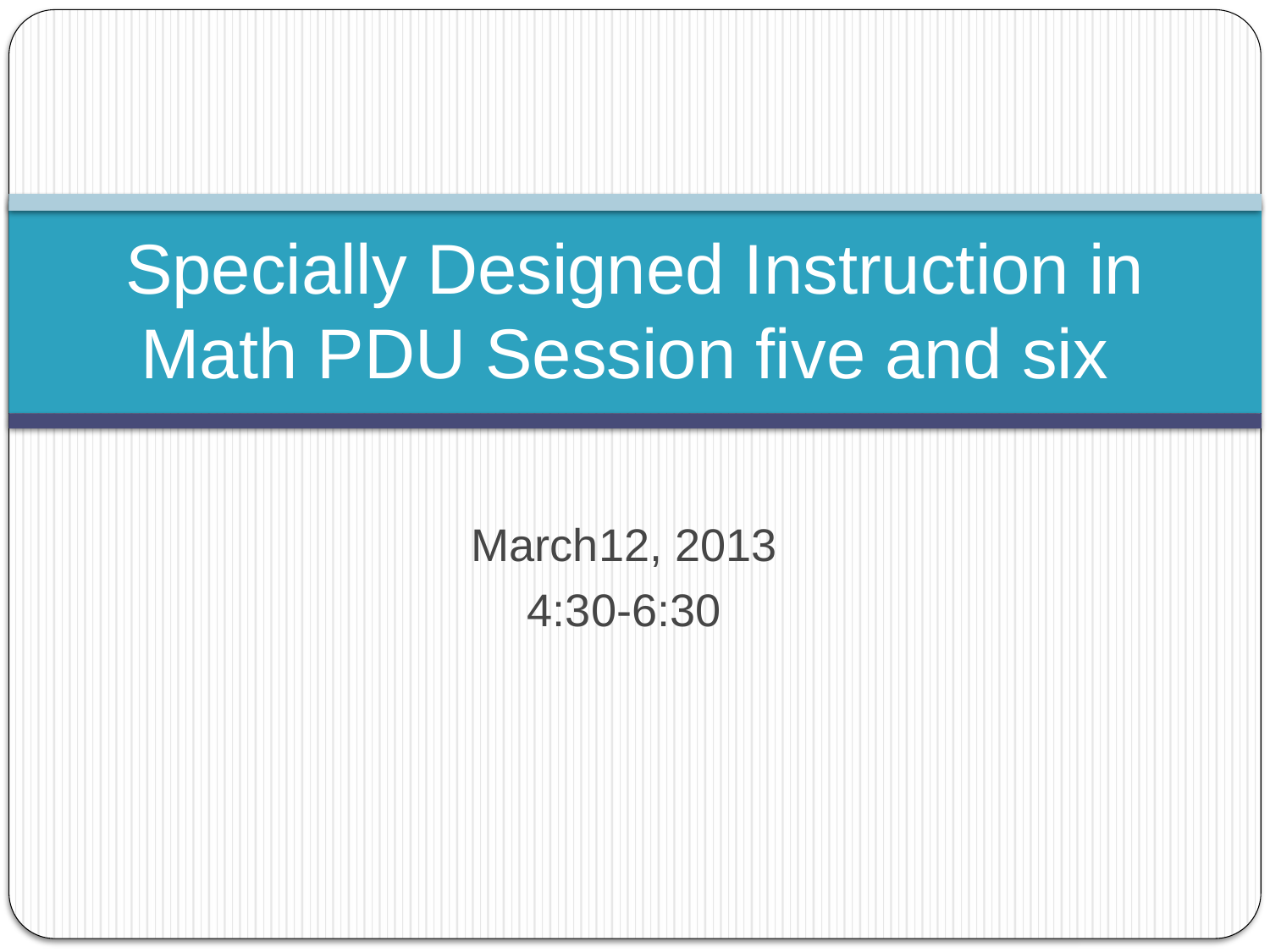

# Specially Designed Instruction in Math PDU Session five and six

March12, 2013
4:30-6:30